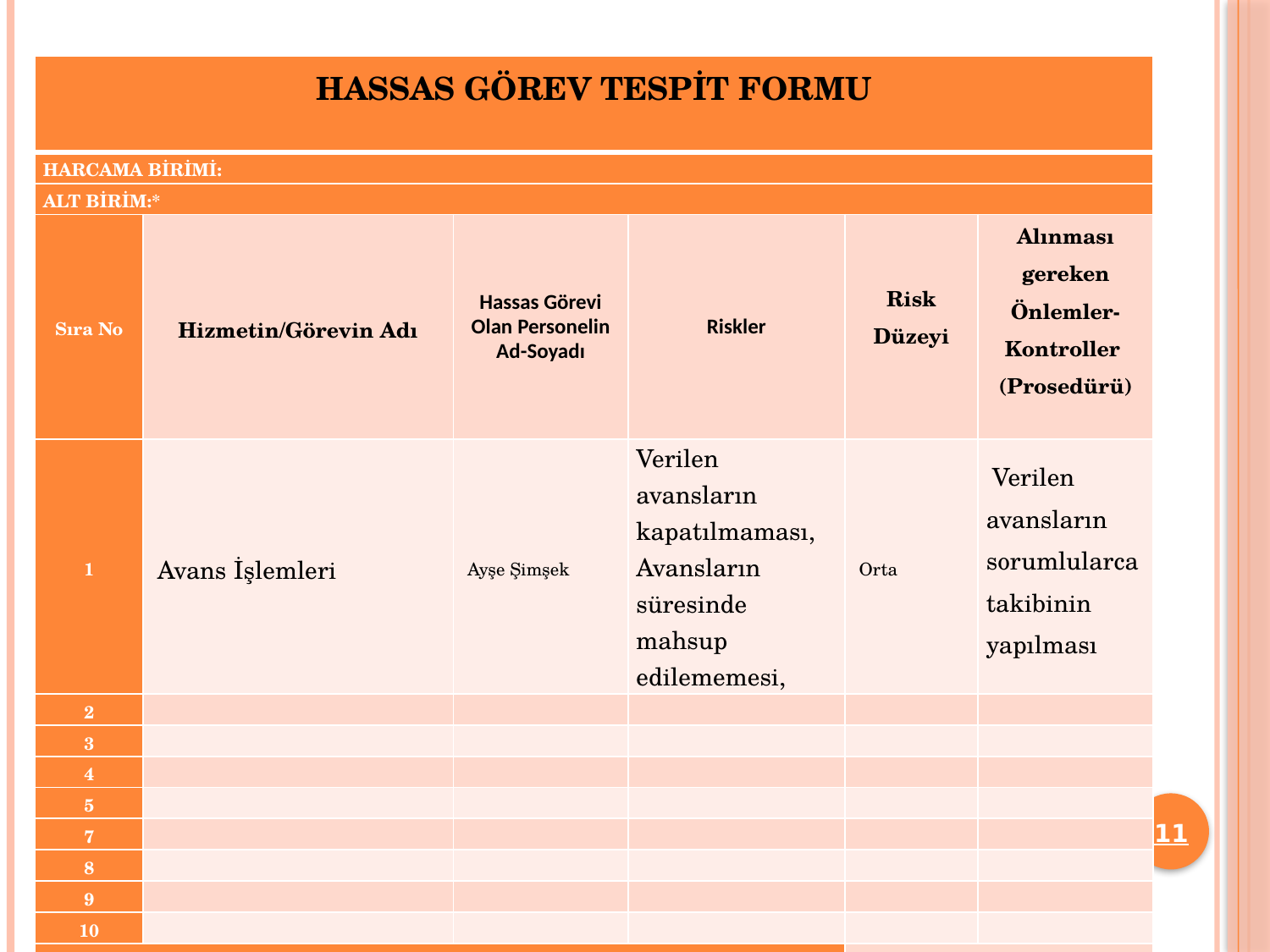

| HASSAS GÖREV TESPİT FORMU |  |  |  |  |  |
| --- | --- | --- | --- | --- | --- |
| HARCAMA BİRİMİ: |  |  |  |  |  |
| ALT BİRİM:\* |  |  |  |  |  |
| Sıra No | Hizmetin/Görevin Adı | Hassas Görevi Olan Personelin Ad-Soyadı | Riskler | Risk Düzeyi | Alınması gereken Önlemler-Kontroller (Prosedürü) |
| 1 | Avans İşlemleri | Ayşe Şimşek | Verilen avansların kapatılmaması, Avansların süresinde mahsup edilememesi, | Orta | Verilen avansların sorumlularca takibinin yapılması |
| 2 |  |  |  |  |  |
| 3 |  |  |  |  |  |
| 4 |  |  |  |  |  |
| 5 |  |  |  |  |  |
| 7 |  |  |  |  |  |
| 8 |  |  |  |  |  |
| 9 |  |  |  |  |  |
| 10 |  |  |  |  |  |
| HAZIRLAYAN |  |  |  | ONAYLAYAN (Birim Amiri) |  |
11